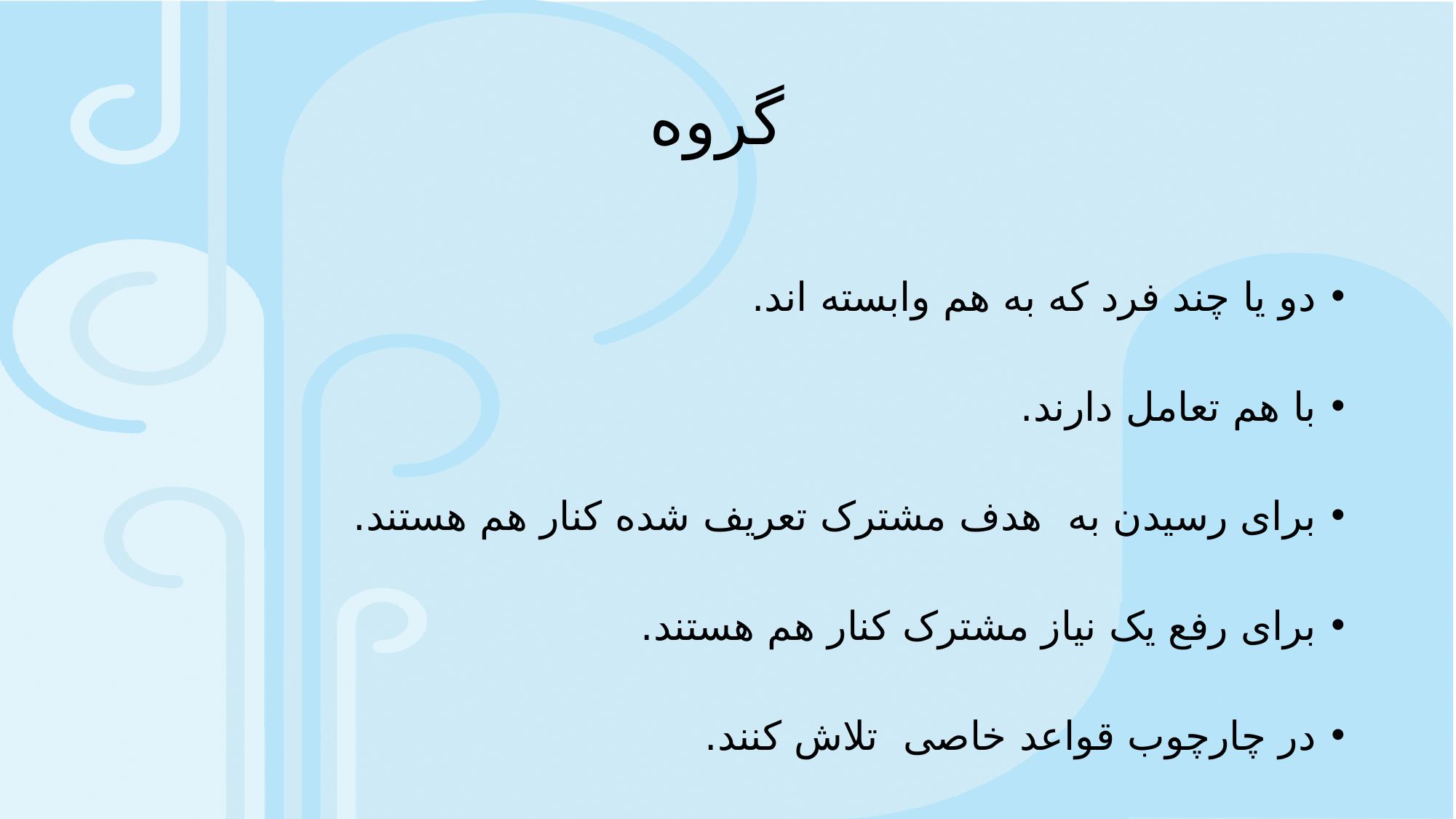

# گروه
دو یا چند فرد که به هم وابسته اند.
با هم تعامل دارند.
برای رسیدن به  هدف مشترک تعریف شده کنار هم هستند.
برای رفع یک نیاز مشترک کنار هم هستند.
در چارچوب قواعد خاصی  تلاش کنند.